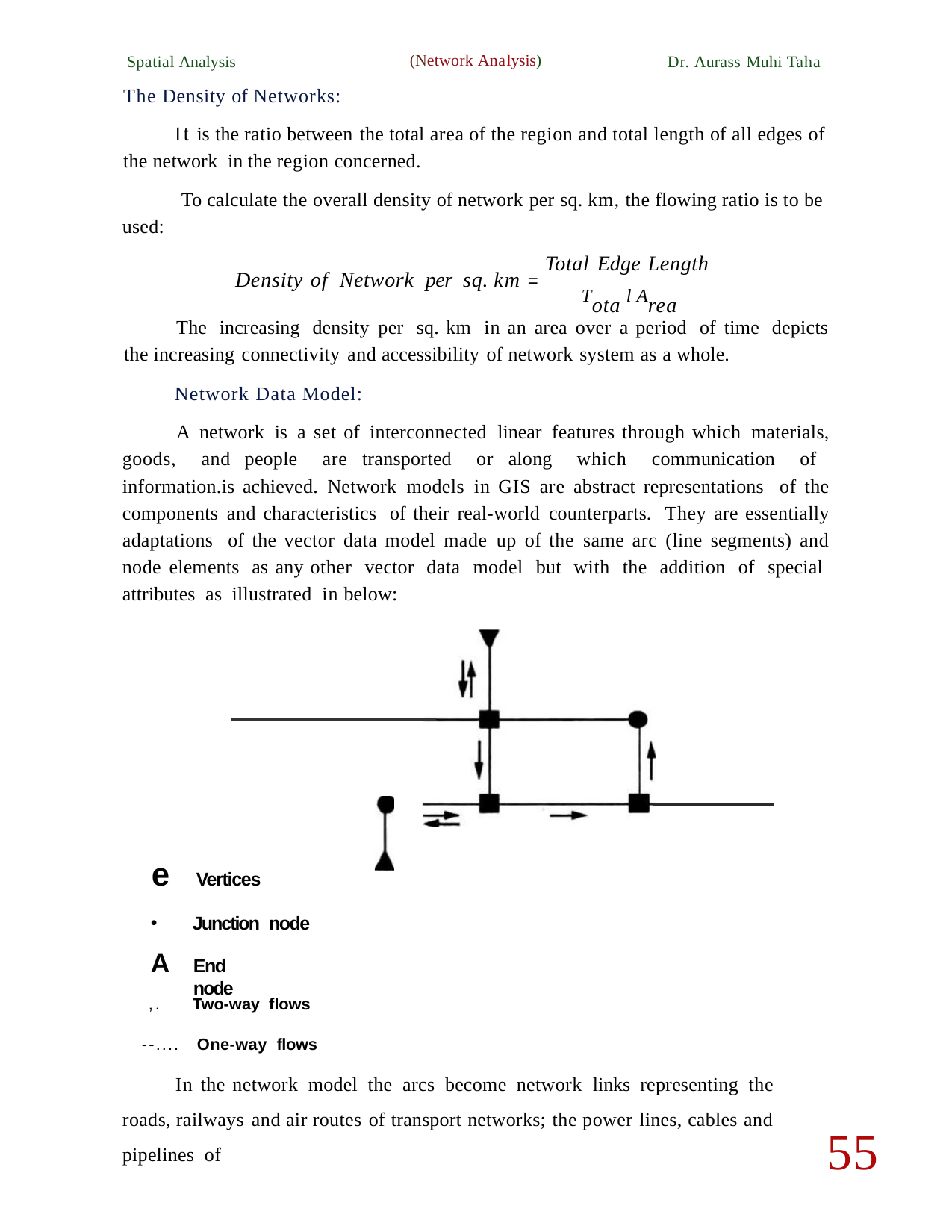

(Network Analysis)
Spatial Analysis

The Density of Networks:
Dr. Aurass Muhi Taha
It is the ratio between the total area of the region and total length of all edges of the network  in the region concerned.

To calculate the overall density of network per sq. km, the flowing ratio is to be used:
Total Edge Length Tota l Area
Density of  Network  per  sq. km =
The  increasing  density per  sq. km  in an area over a period  of time  depicts the increasing connectivity and accessibility of network system as a whole.

Network Data Model:

A  network  is  a set of  interconnected  linear  features through which  materials, goods,  and people  are transported  or along  which  communication  of  information.is achieved. Network models in GIS are abstract representations  of the components and characteristics  of their real-world counterparts.  They are essentially adaptations  of the vector data model made up of the same arc (line segments) and node elements  as any other  vector  data  model  but  with  the  addition  of  special  attributes  as  illustrated  in below:

e	Vertices

Junction  node

A

,.
End  node
Two-way  flows
--....   One-way  flows
In the network  model  the  arcs  become  network  links  representing  the roads, railways and air routes of transport networks; the power lines, cables and pipelines  of
55